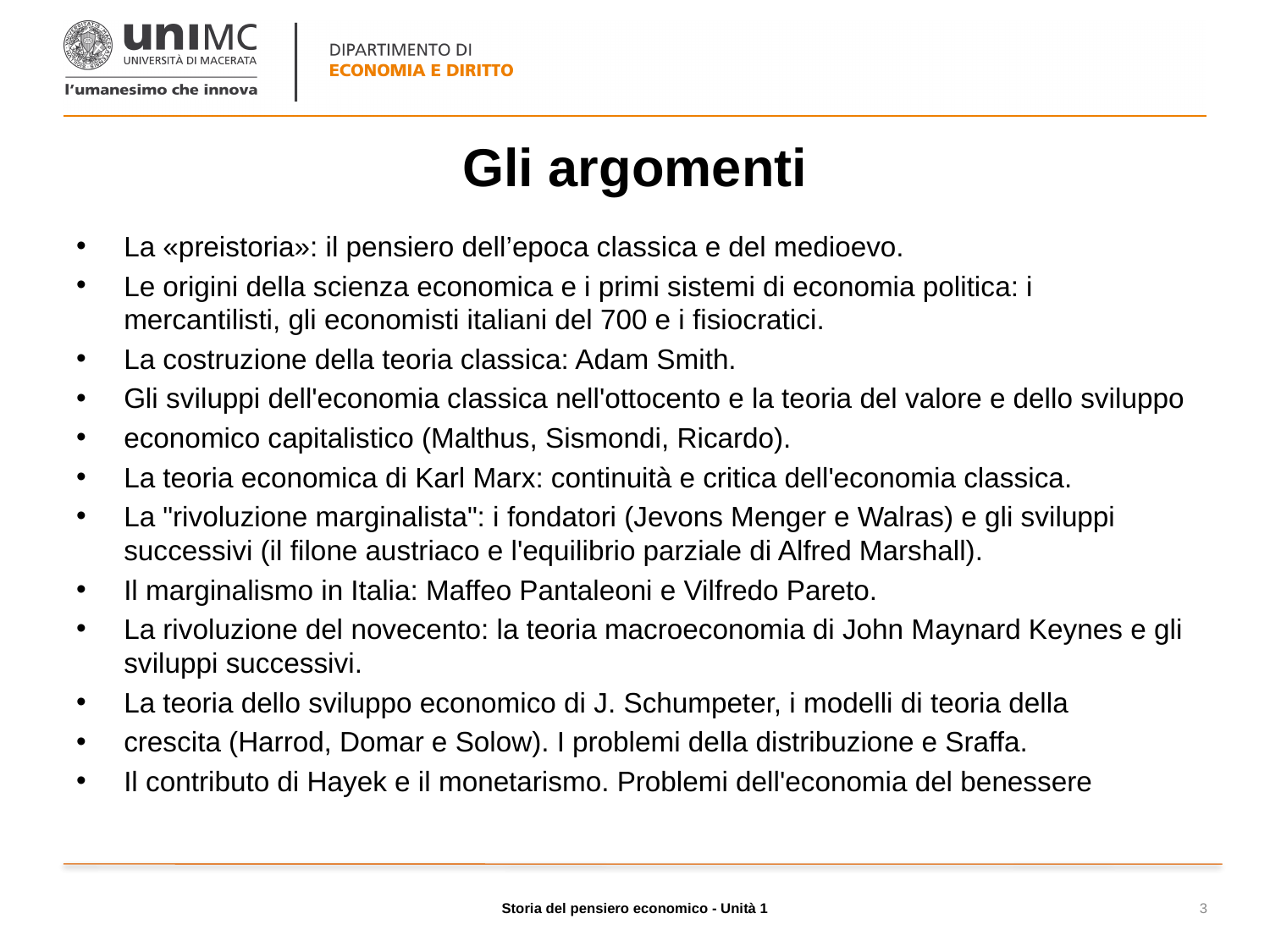

# Gli argomenti
La «preistoria»: il pensiero dell’epoca classica e del medioevo.
Le origini della scienza economica e i primi sistemi di economia politica: i mercantilisti, gli economisti italiani del 700 e i fisiocratici.
La costruzione della teoria classica: Adam Smith.
Gli sviluppi dell'economia classica nell'ottocento e la teoria del valore e dello sviluppo
economico capitalistico (Malthus, Sismondi, Ricardo).
La teoria economica di Karl Marx: continuità e critica dell'economia classica.
La "rivoluzione marginalista": i fondatori (Jevons Menger e Walras) e gli sviluppi successivi (il filone austriaco e l'equilibrio parziale di Alfred Marshall).
Il marginalismo in Italia: Maffeo Pantaleoni e Vilfredo Pareto.
La rivoluzione del novecento: la teoria macroeconomia di John Maynard Keynes e gli sviluppi successivi.
La teoria dello sviluppo economico di J. Schumpeter, i modelli di teoria della
crescita (Harrod, Domar e Solow). I problemi della distribuzione e Sraffa.
Il contributo di Hayek e il monetarismo. Problemi dell'economia del benessere

Storia del pensiero economico - Unità 1
3